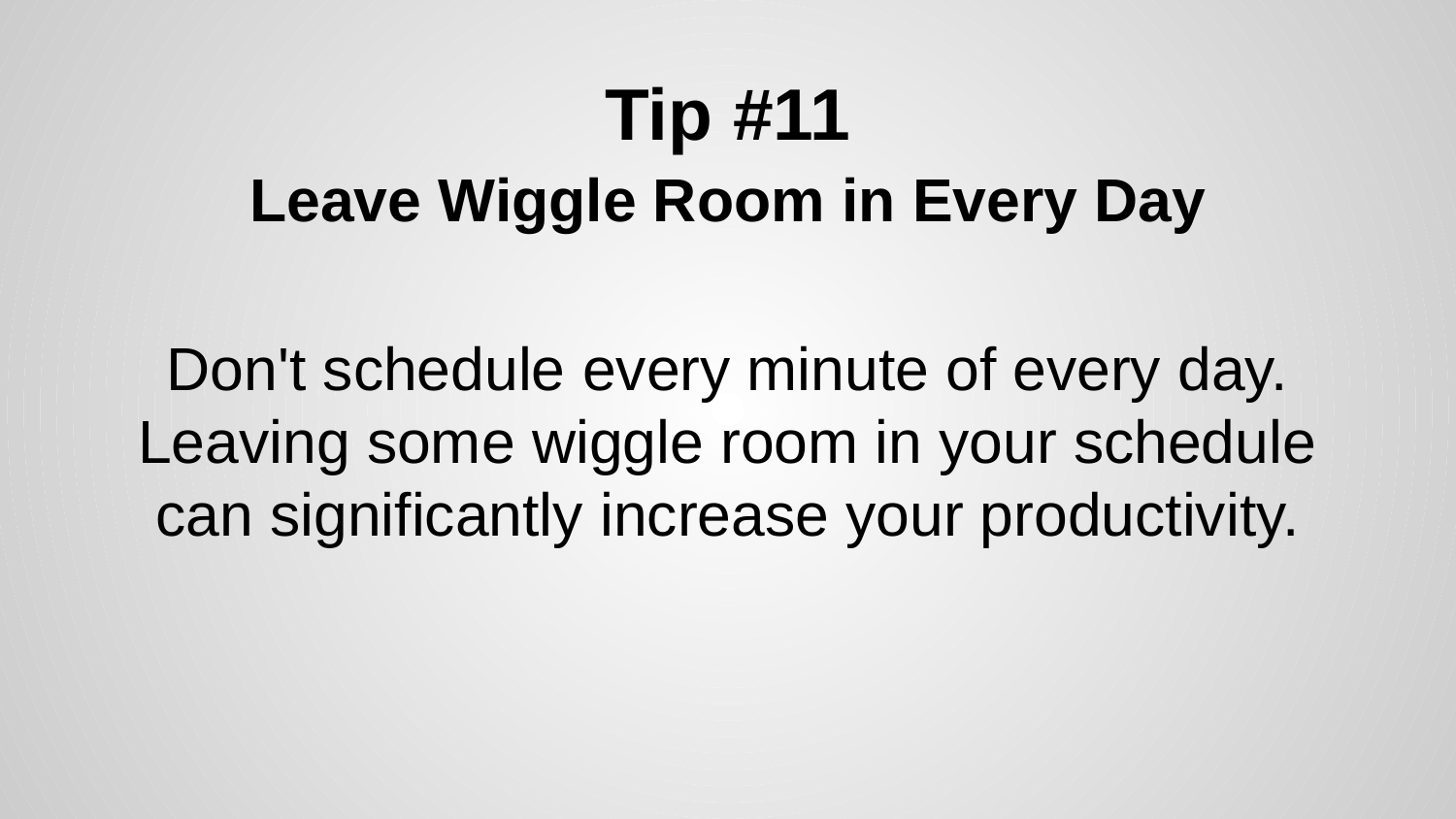

# Tip #11

Leave Wiggle Room in Every Day

Don't schedule every minute of every day. Leaving some wiggle room in your schedule can significantly increase your productivity.